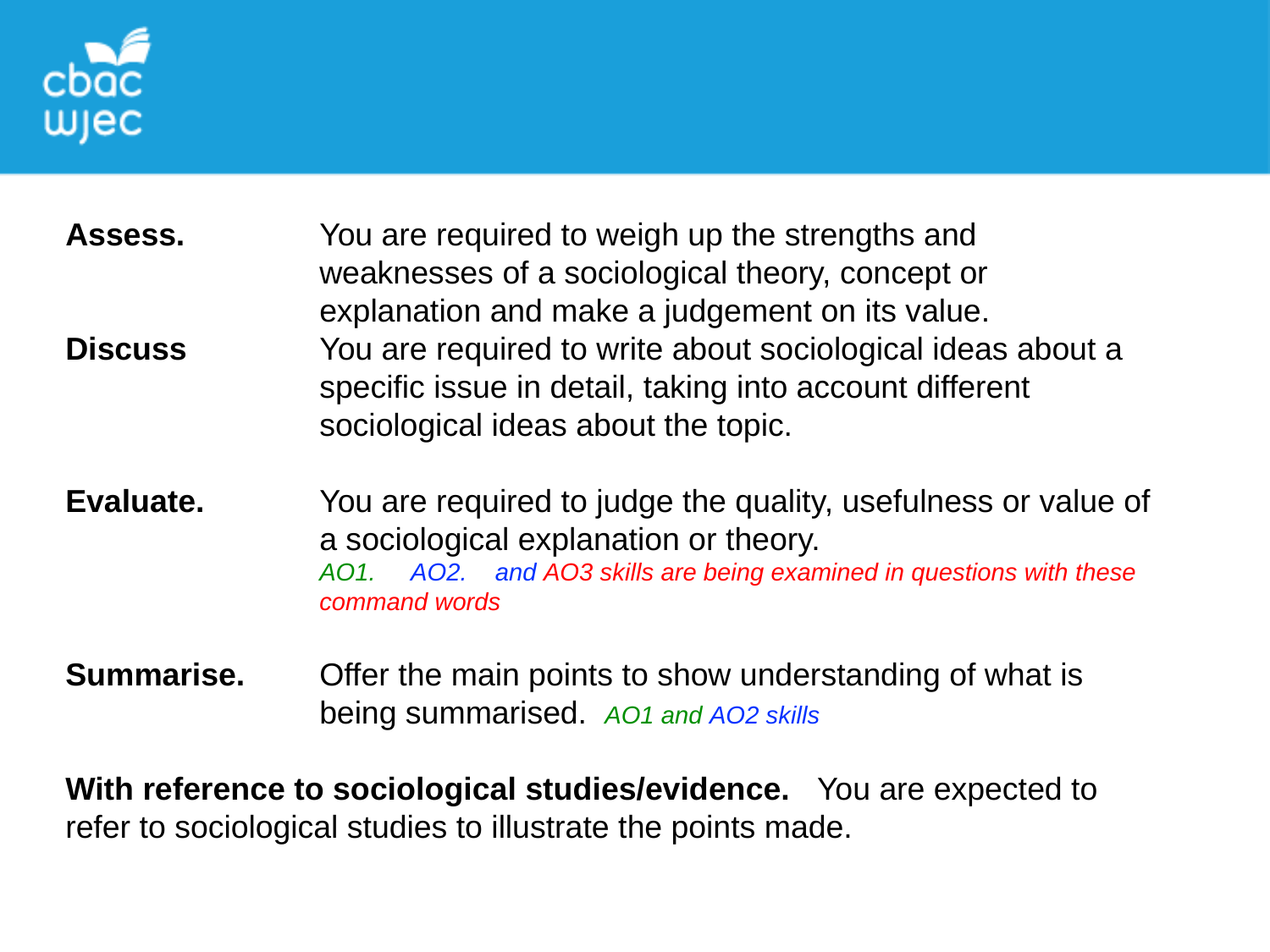

Assess. 	You are required to weigh up the strengths and 			weaknesses of a sociological theory, concept or 			explanation and make a judgement on its value.
Discuss            	You are required to write about sociological ideas about a 		specific issue in detail, taking into account different 			sociological ideas about the topic.

Evaluate.     	You are required to judge the quality, usefulness or value of 		a sociological explanation or theory.
		AO1.     AO2.    and AO3 skills are being examined in questions with these 		command words

Summarise.    	Offer the main points to show understanding of what is 		being summarised.  AO1 and AO2 skills

With reference to sociological studies/evidence.   You are expected to refer to sociological studies to illustrate the points made.